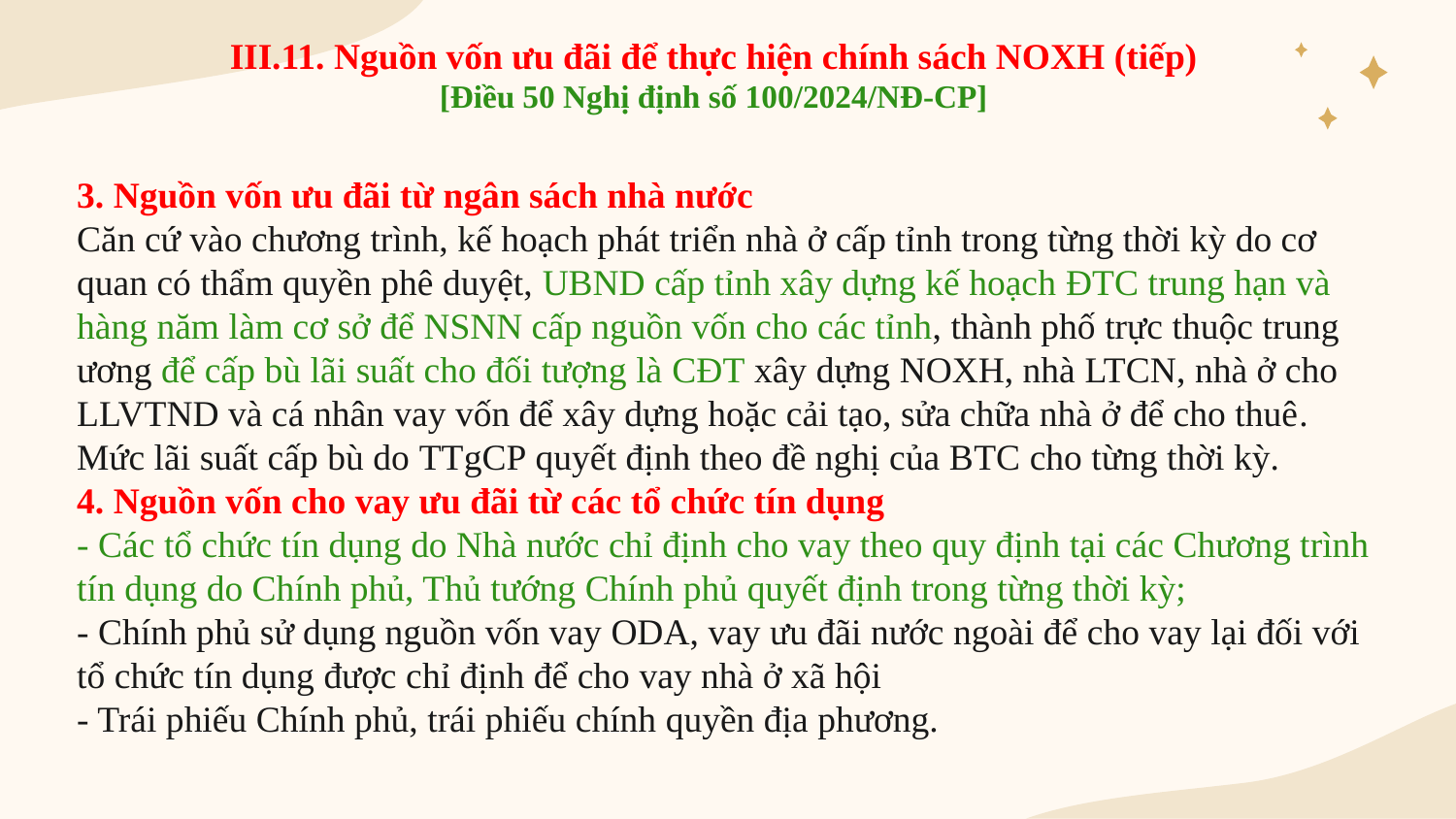

III.11. Nguồn vốn ưu đãi để thực hiện chính sách NOXH (tiếp)
[Điều 50 Nghị định số 100/2024/NĐ-CP]

# 3. Nguồn vốn ưu đãi từ ngân sách nhà nước Căn cứ vào chương trình, kế hoạch phát triển nhà ở cấp tỉnh trong từng thời kỳ do cơ quan có thẩm quyền phê duyệt, UBND cấp tỉnh xây dựng kế hoạch ĐTC trung hạn và hàng năm làm cơ sở để NSNN cấp nguồn vốn cho các tỉnh, thành phố trực thuộc trung ương để cấp bù lãi suất cho đối tượng là CĐT xây dựng NOXH, nhà LTCN, nhà ở cho LLVTND và cá nhân vay vốn để xây dựng hoặc cải tạo, sửa chữa nhà ở để cho thuê. Mức lãi suất cấp bù do TTgCP quyết định theo đề nghị của BTC cho từng thời kỳ. 4. Nguồn vốn cho vay ưu đãi từ các tổ chức tín dụng - Các tổ chức tín dụng do Nhà nước chỉ định cho vay theo quy định tại các Chương trình tín dụng do Chính phủ, Thủ tướng Chính phủ quyết định trong từng thời kỳ; - Chính phủ sử dụng nguồn vốn vay ODA, vay ưu đãi nước ngoài để cho vay lại đối với tổ chức tín dụng được chỉ định để cho vay nhà ở xã hội - Trái phiếu Chính phủ, trái phiếu chính quyền địa phương.